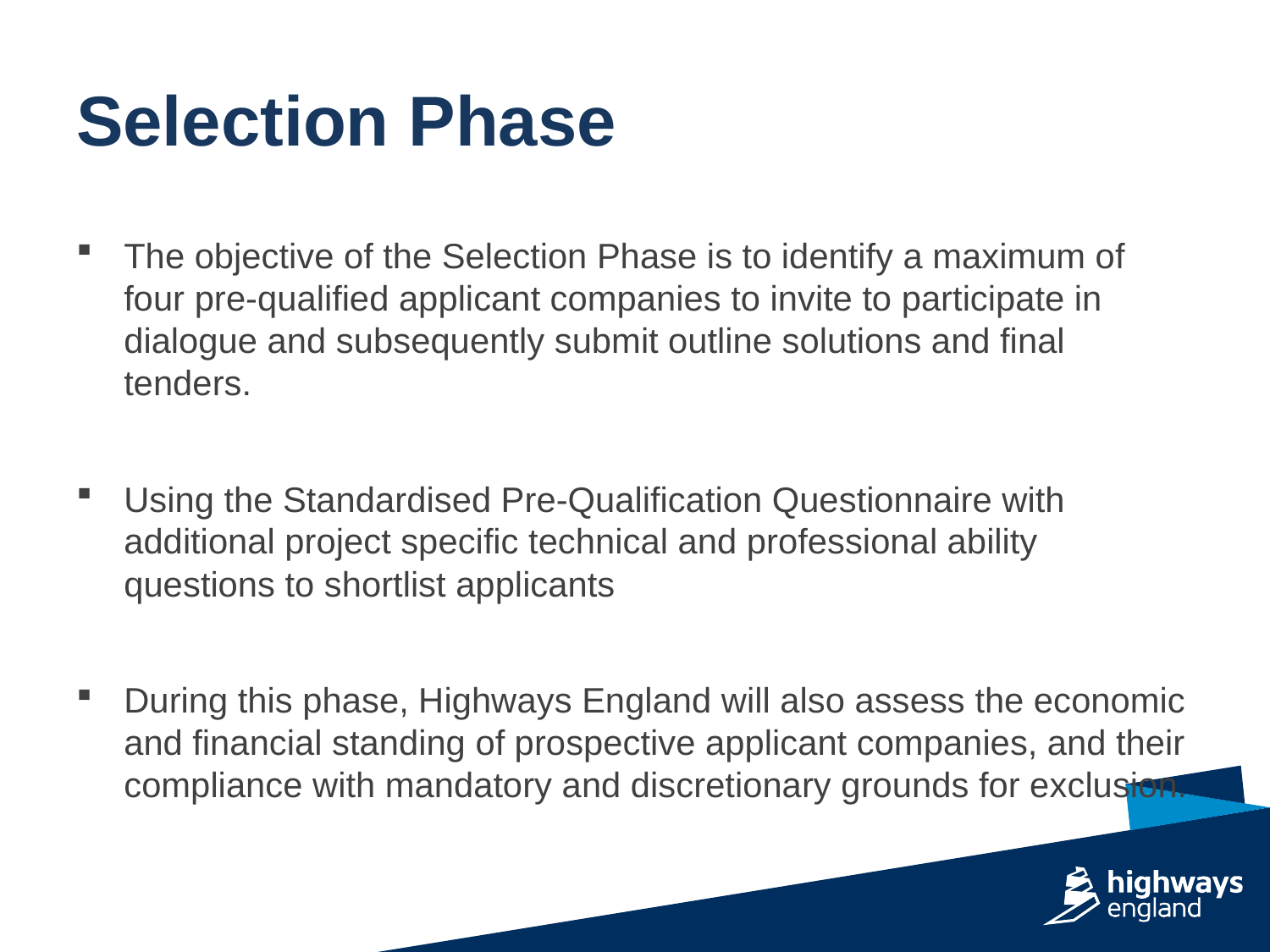

# Selection Phase
The objective of the Selection Phase is to identify a maximum of four pre-qualified applicant companies to invite to participate in dialogue and subsequently submit outline solutions and final tenders.

Using the Standardised Pre-Qualification Questionnaire with additional project specific technical and professional ability questions to shortlist applicants

During this phase, Highways England will also assess the economic and financial standing of prospective applicant companies, and their compliance with mandatory and discretionary grounds for exclusion.